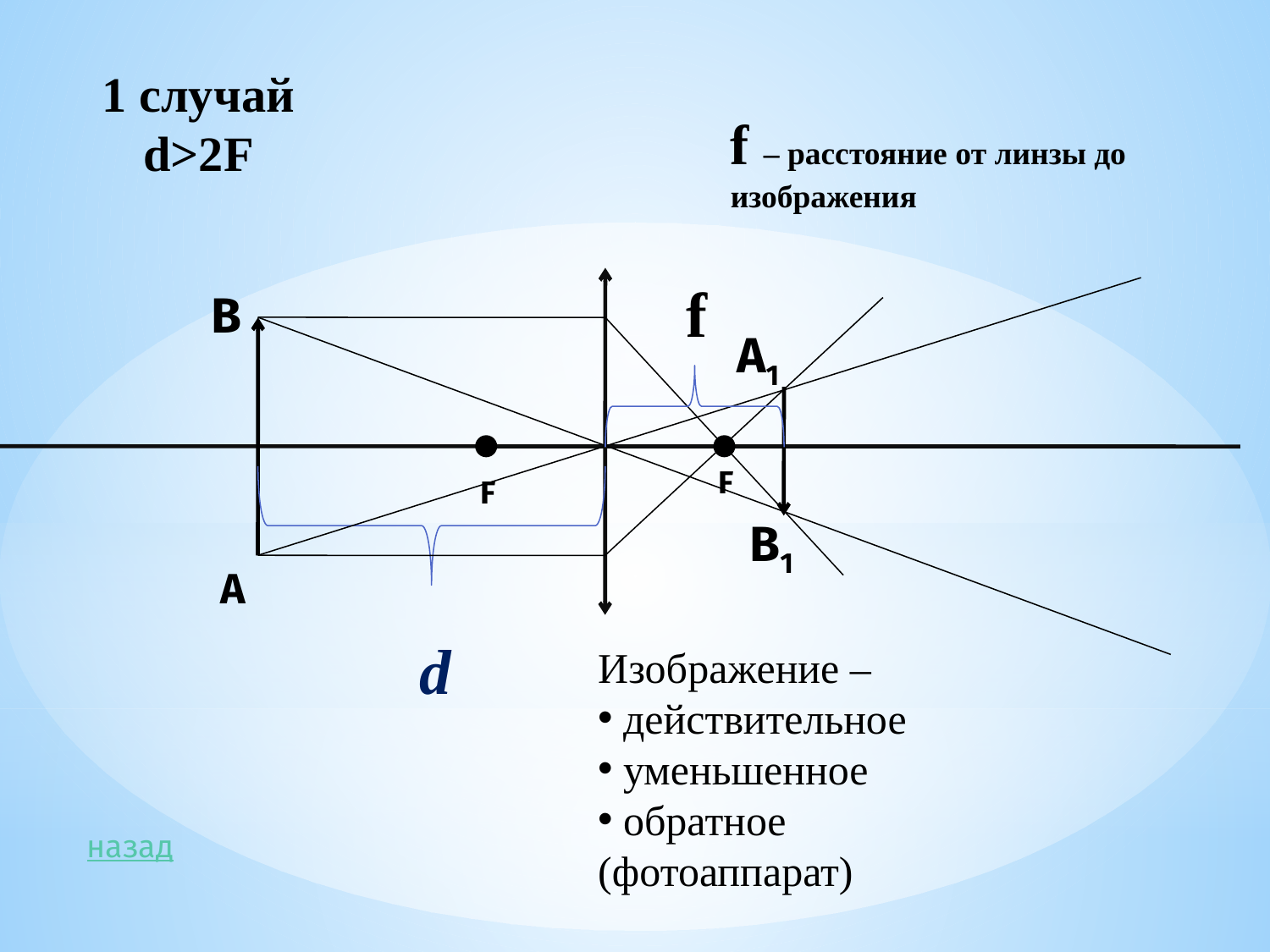

1 случай
d>2F
f – расстояние от линзы до изображения
f
В

А1

F
F
В1
А
d
Изображение –
 действительное
 уменьшенное
 обратное (фотоаппарат)
назад